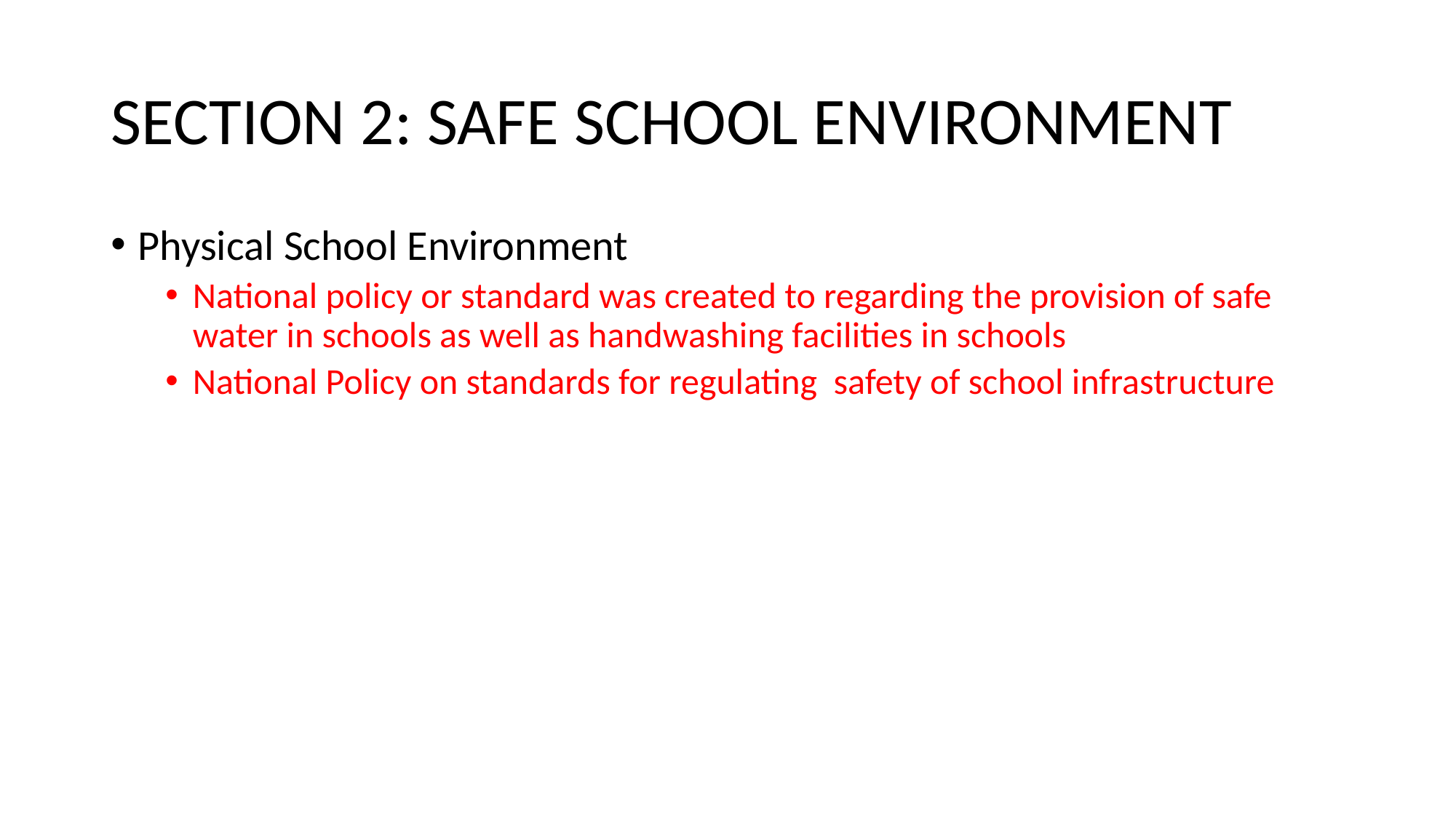

# SECTION 2: SAFE SCHOOL ENVIRONMENT
Physical School Environment
National policy or standard was created to regarding the provision of safe water in schools as well as handwashing facilities in schools
National Policy on standards for regulating  safety of school infrastructure